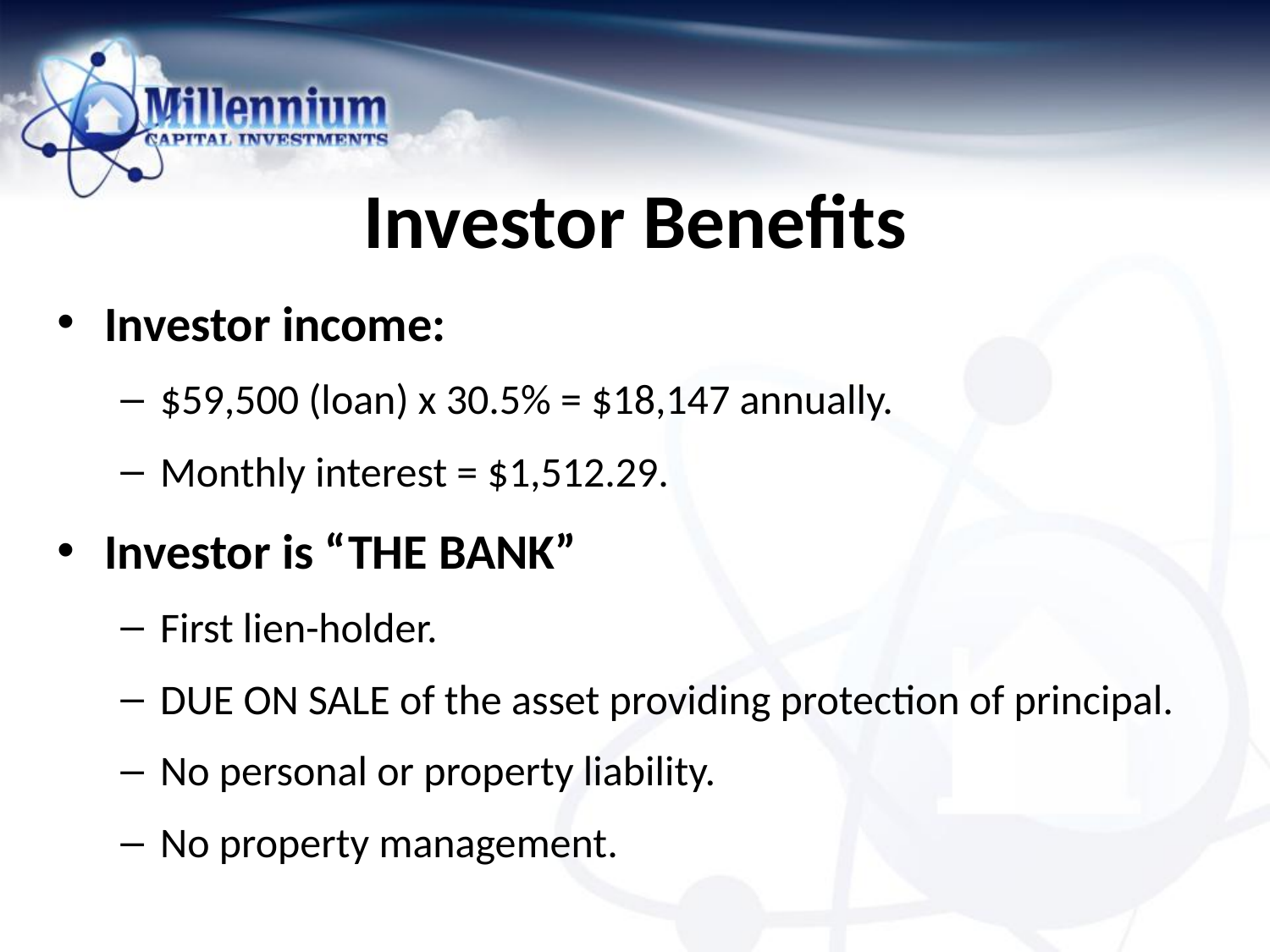

# Investor Benefits
Investor income:
$59,500 (loan) x 30.5% = $18,147 annually.
Monthly interest = $1,512.29.
Investor is “THE BANK”
First lien-holder.
DUE ON SALE of the asset providing protection of principal.
No personal or property liability.
No property management.